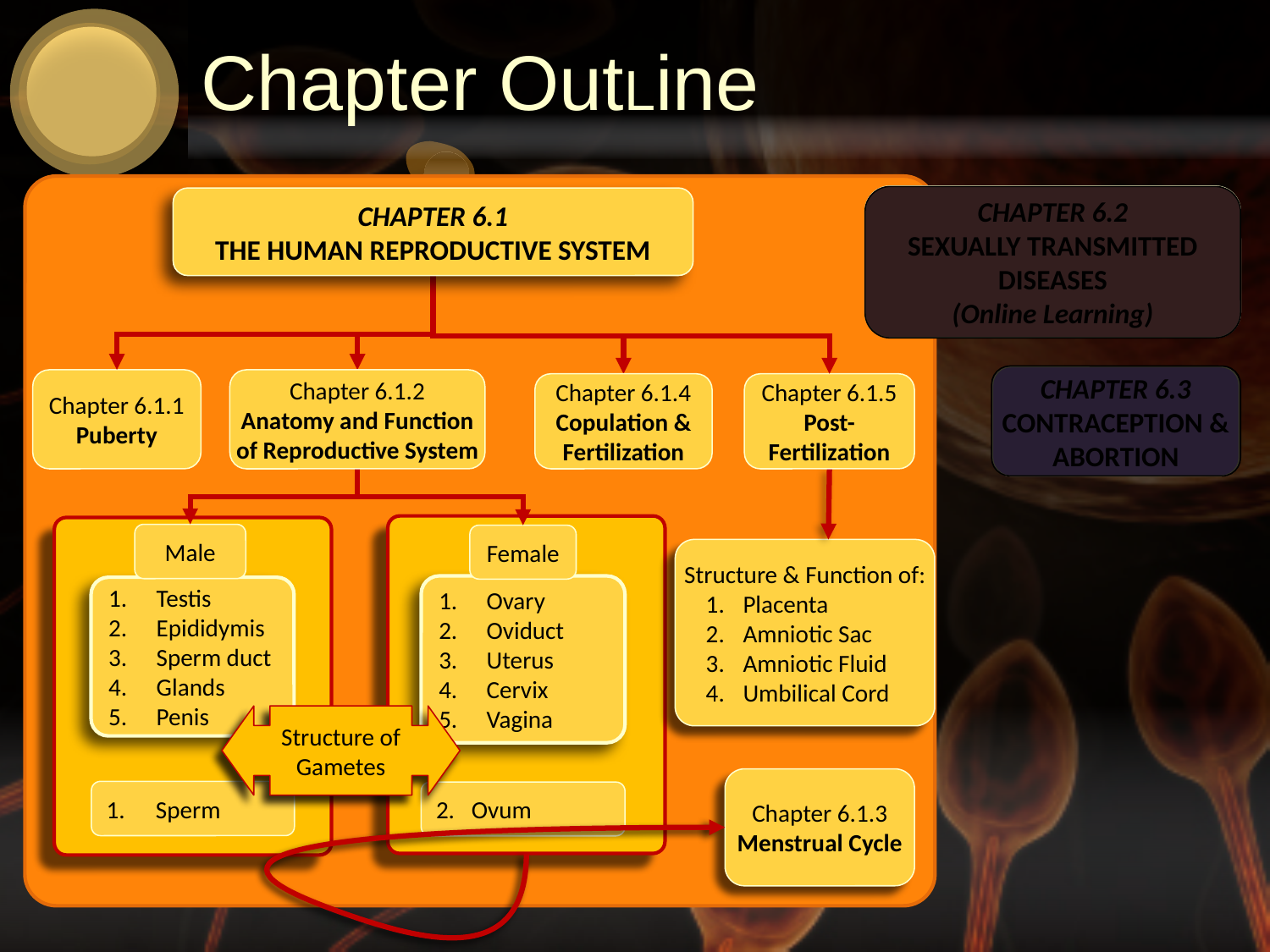

# Chapter OutLine

CHAPTER 6.2
SEXUALLY TRANSMITTED DISEASES
(Online Learning)

CHAPTER 6.1
THE HUMAN REPRODUCTIVE SYSTEM
Chapter 6.1.1
Puberty
Chapter 6.1.2
Anatomy and Function of Reproductive System
Chapter 6.1.5
Post-Fertilization
Chapter 6.1.4
Copulation & Fertilization

CHAPTER 6.3
CONTRACEPTION & ABORTION
Male
Female
Structure & Function of:
Placenta
Amniotic Sac
Amniotic Fluid
Umbilical Cord

Ovary
Oviduct
Uterus
Cervix
Vagina
Testis
Epididymis
Sperm duct
Glands
Penis
Structure of Gametes
Chapter 6.1.3
Menstrual Cycle
Sperm
Ovum